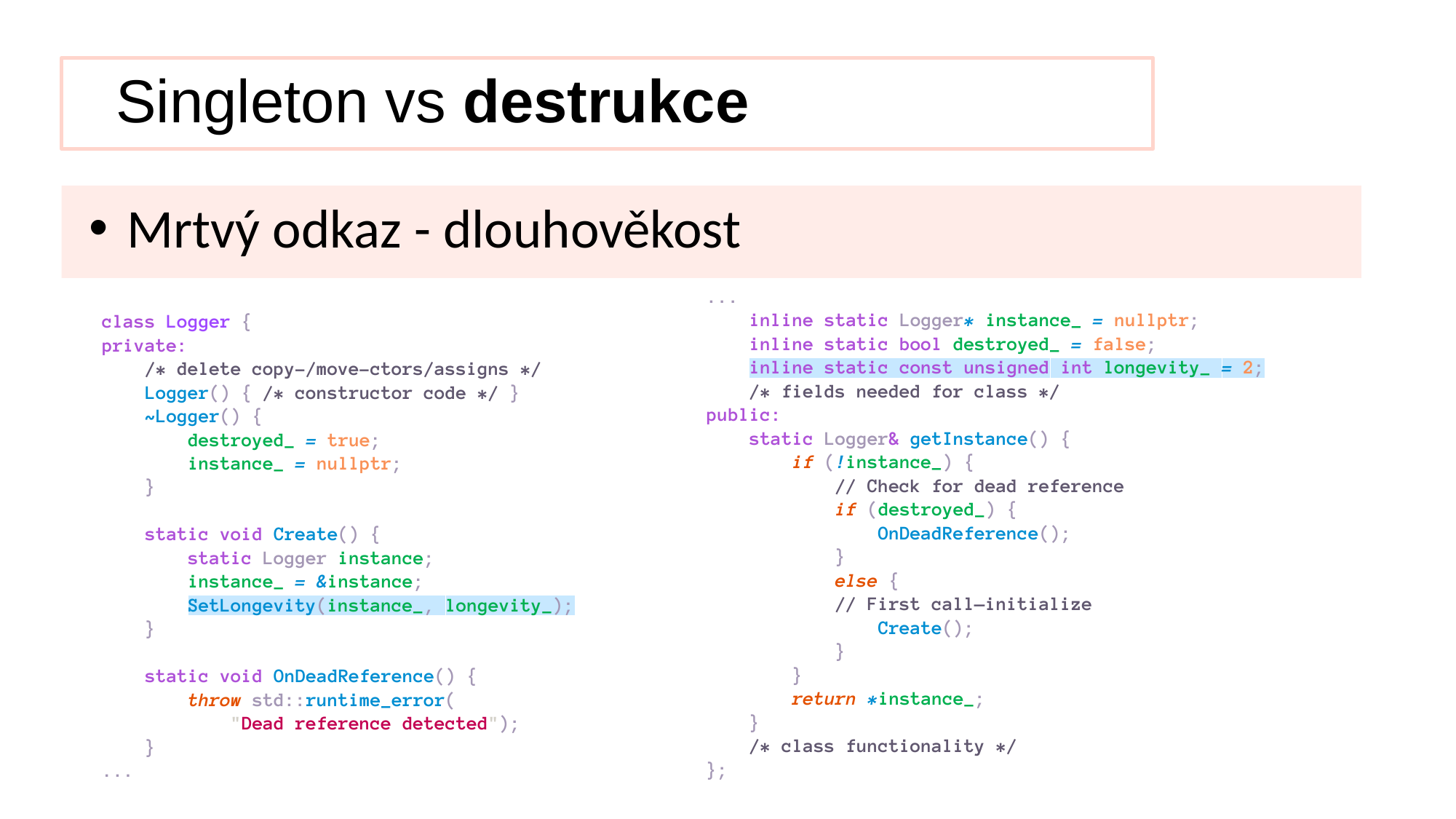

# Singleton vs destrukce

Mrtvý odkaz - dlouhověkost
...
    inline static Logger* instance_ = nullptr;
    inline static bool destroyed_ = false;
    inline static const unsigned int longevity_ = 2;
    /* fields needed for class */
public:
    static Logger& getInstance() {
        if (!instance_) {
            // Check for dead reference
            if (destroyed_) {
                OnDeadReference();
            }
            else {
            // First call—initialize
                Create();
            }
        }
        return *instance_;
    }
    /* class functionality */
};

class Logger {
private:
    /* delete copy-/move-ctors/assigns */
    Logger() { /* constructor code */ }
    ~Logger() {
        destroyed_ = true;
        instance_ = nullptr;
    }
    static void Create() {
        static Logger instance;
        instance_ = &instance;
        SetLongevity(instance_, longevity_);
    }
    static void OnDeadReference() {
        throw std::runtime_error(
            "Dead reference detected");
    }
...